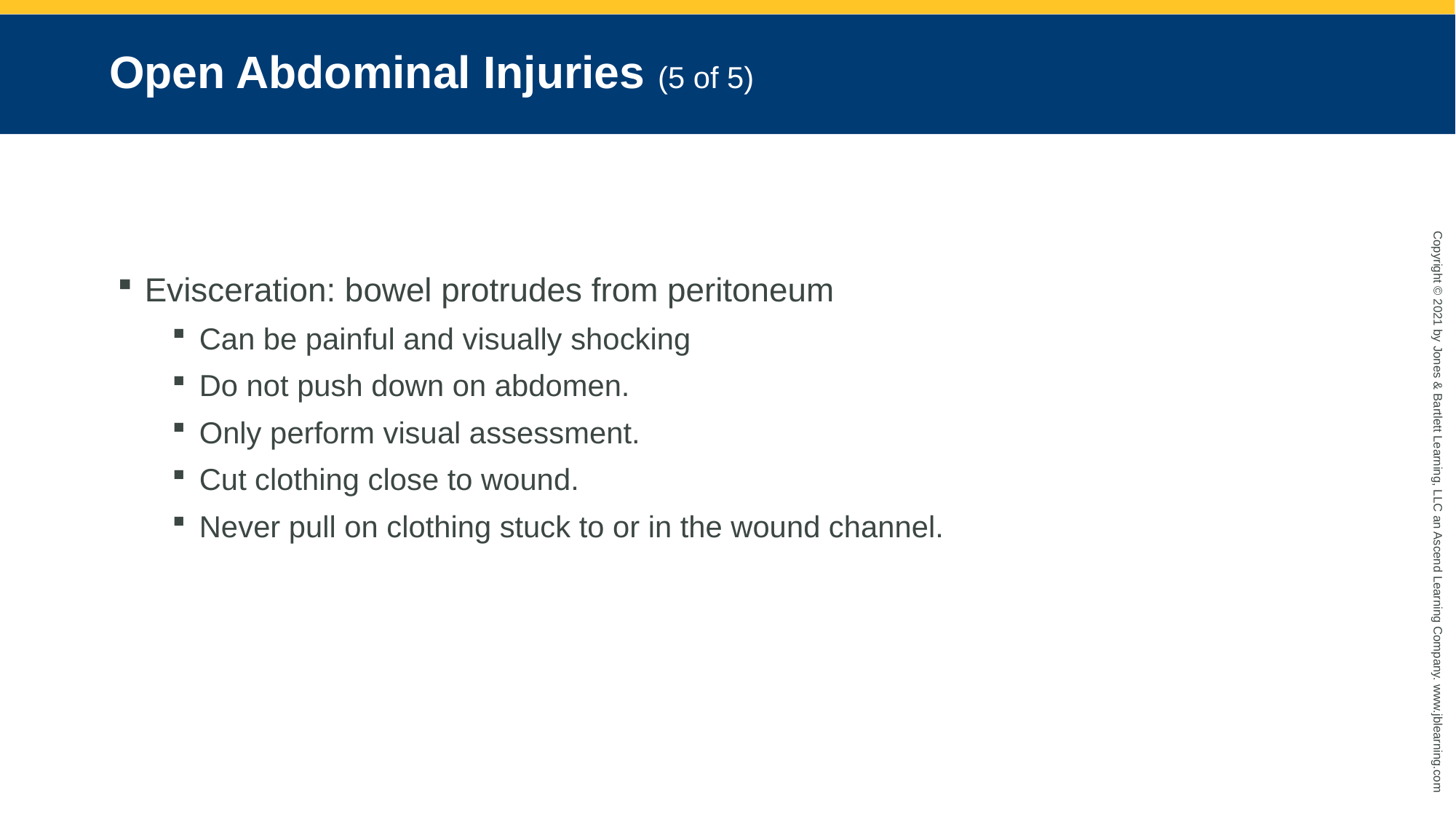

# Open Abdominal Injuries (5 of 5)
Evisceration: bowel protrudes from peritoneum
Can be painful and visually shocking
Do not push down on abdomen.
Only perform visual assessment.
Cut clothing close to wound.
Never pull on clothing stuck to or in the wound channel.